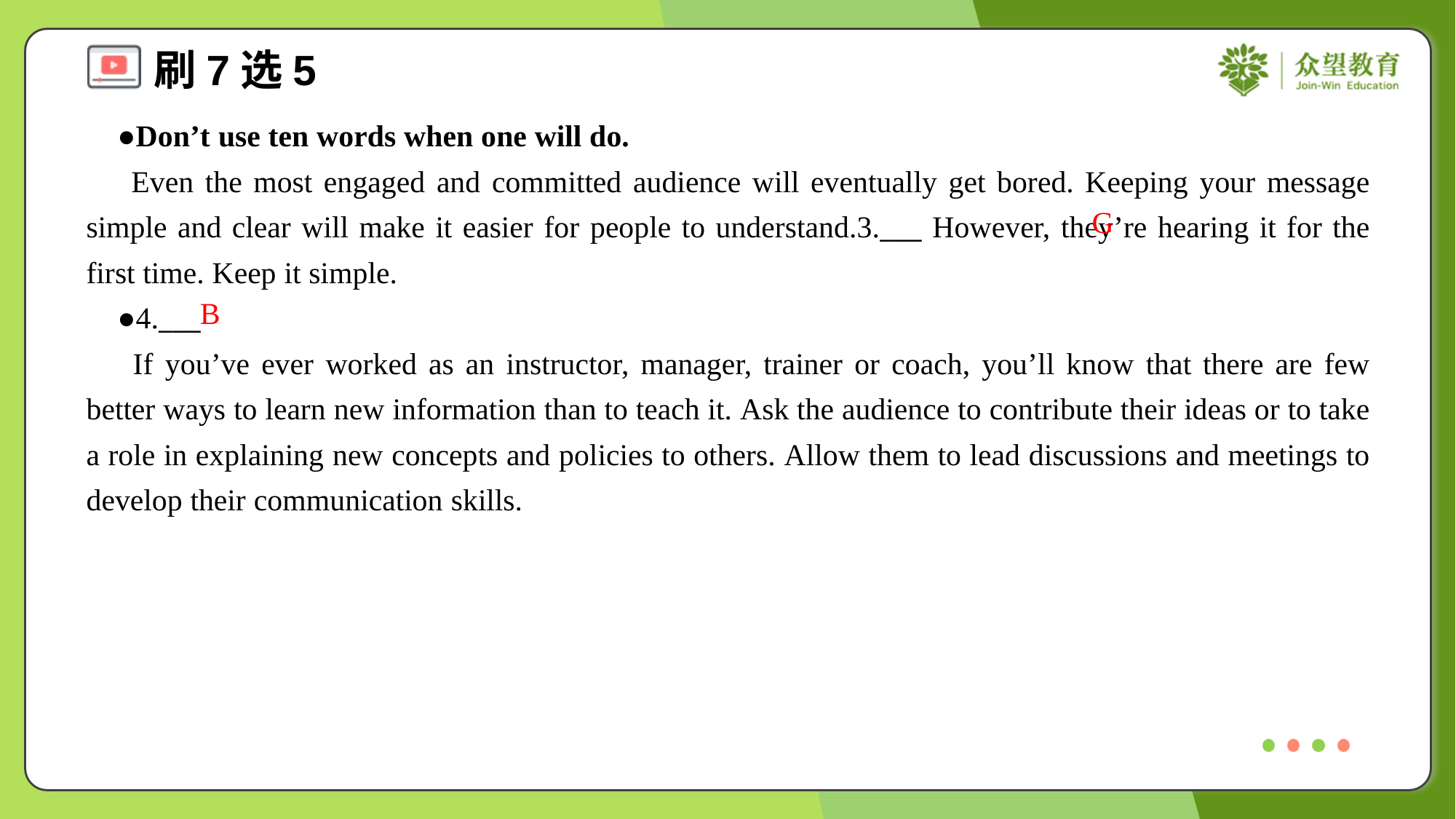

●Don’t use ten words when one will do.
    Even the most engaged and committed audience will eventually get bored. Keeping your message simple and clear will make it easier for people to understand.3.___ However, they’re hearing it for the first time. Keep it simple.
    ●4.___
    If you’ve ever worked as an instructor, manager, trainer or coach, you’ll know that there are few better ways to learn new information than to teach it. Ask the audience to contribute their ideas or to take a role in explaining new concepts and policies to others. Allow them to lead discussions and meetings to develop their communication skills.
G
B